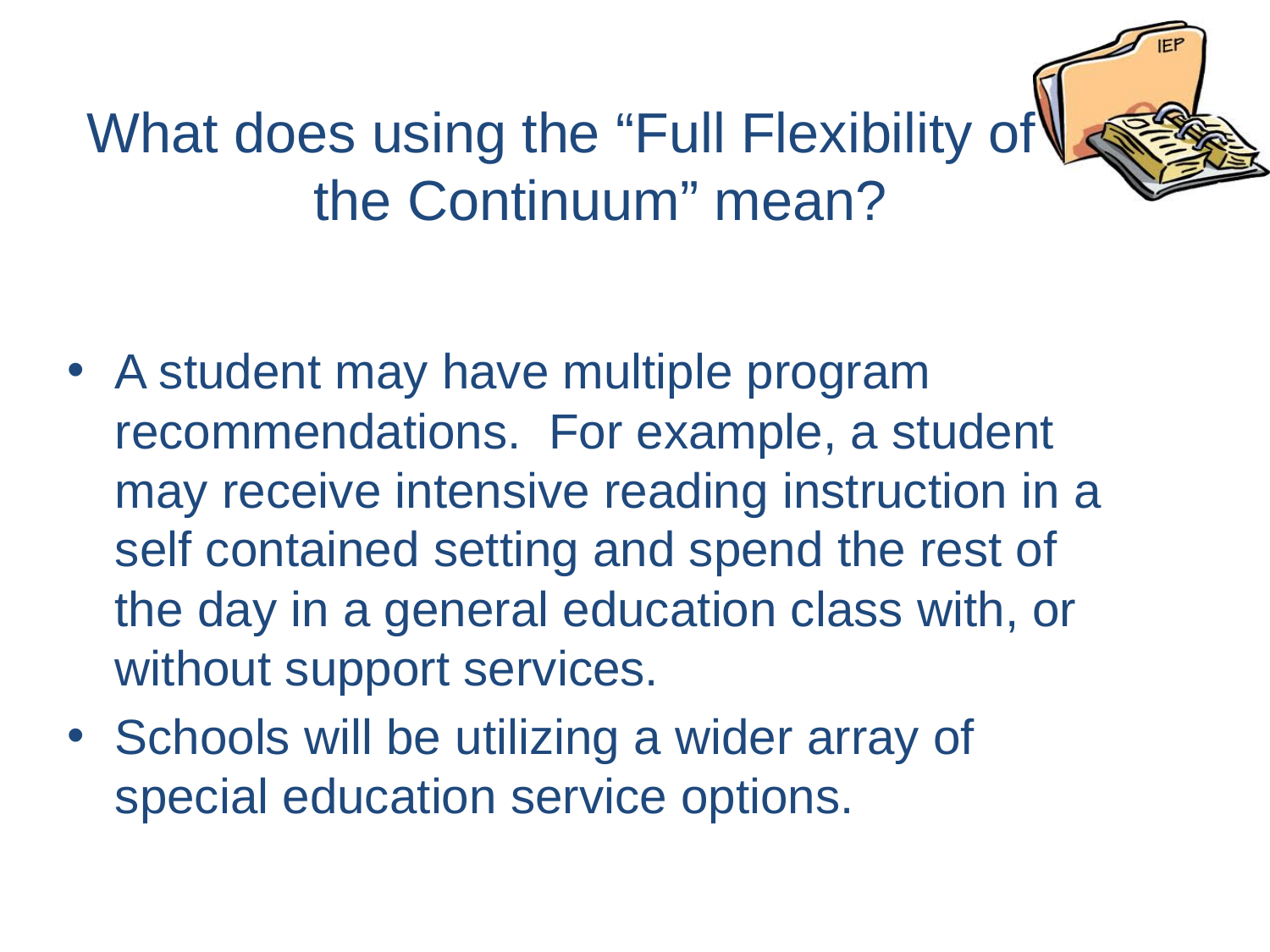

# What does using the “Full Flexibility of the Continuum” mean?

A student may have multiple program recommendations.  For example, a student may receive intensive reading instruction in a self contained setting and spend the rest of the day in a general education class with, or without support services.
Schools will be utilizing a wider array of special education service options.